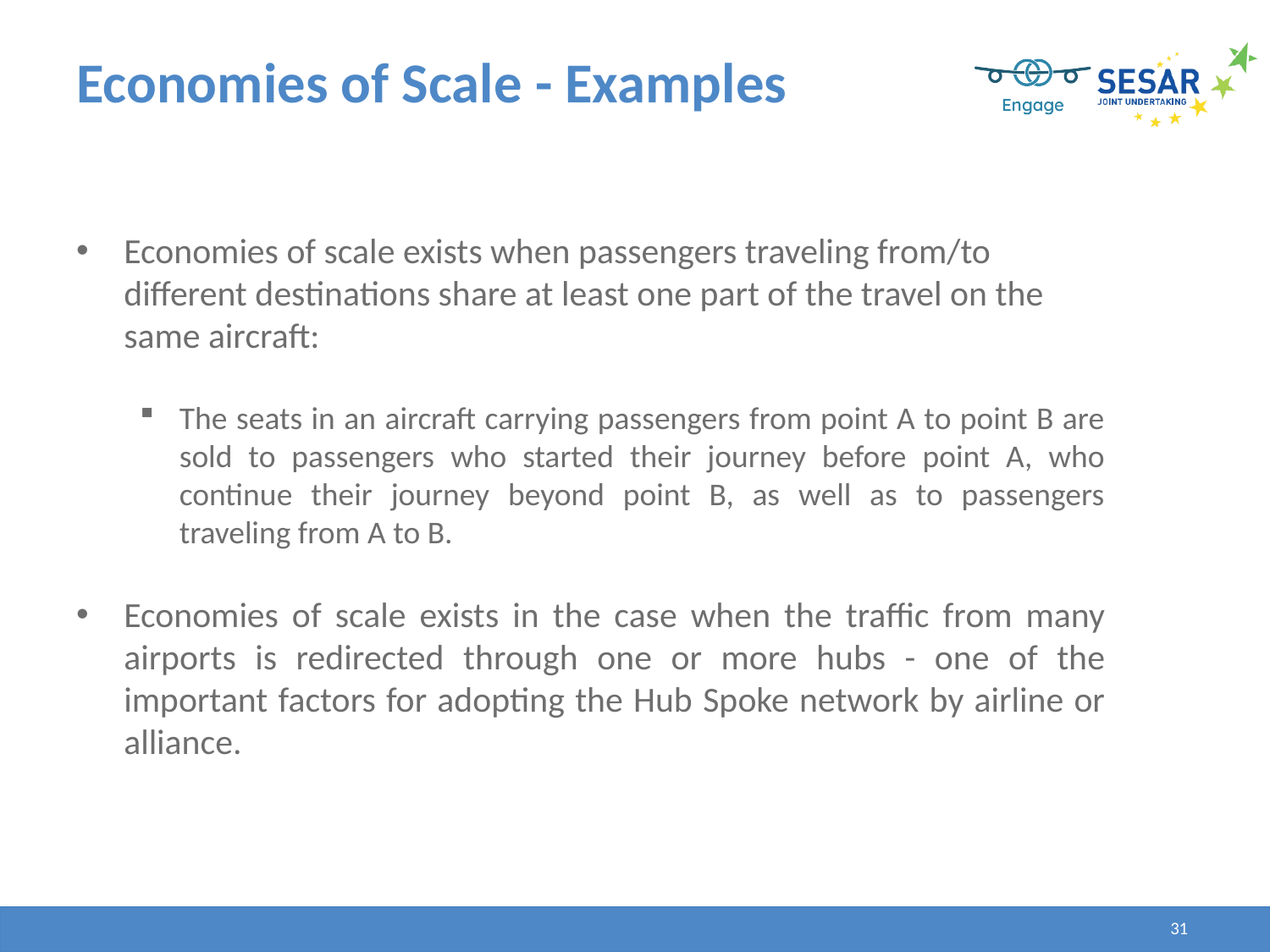

# Economies of Scale - Examples
Economies of scale exists when passengers traveling from/to different destinations share at least one part of the travel on the same aircraft:
The seats in an aircraft carrying passengers from point A to point B are sold to passengers who started their journey before point A, who continue their journey beyond point B, as well as to passengers traveling from A to B.
Economies of scale exists in the case when the traffic from many airports is redirected through one or more hubs - one of the important factors for adopting the Hub Spoke network by airline or alliance.
31